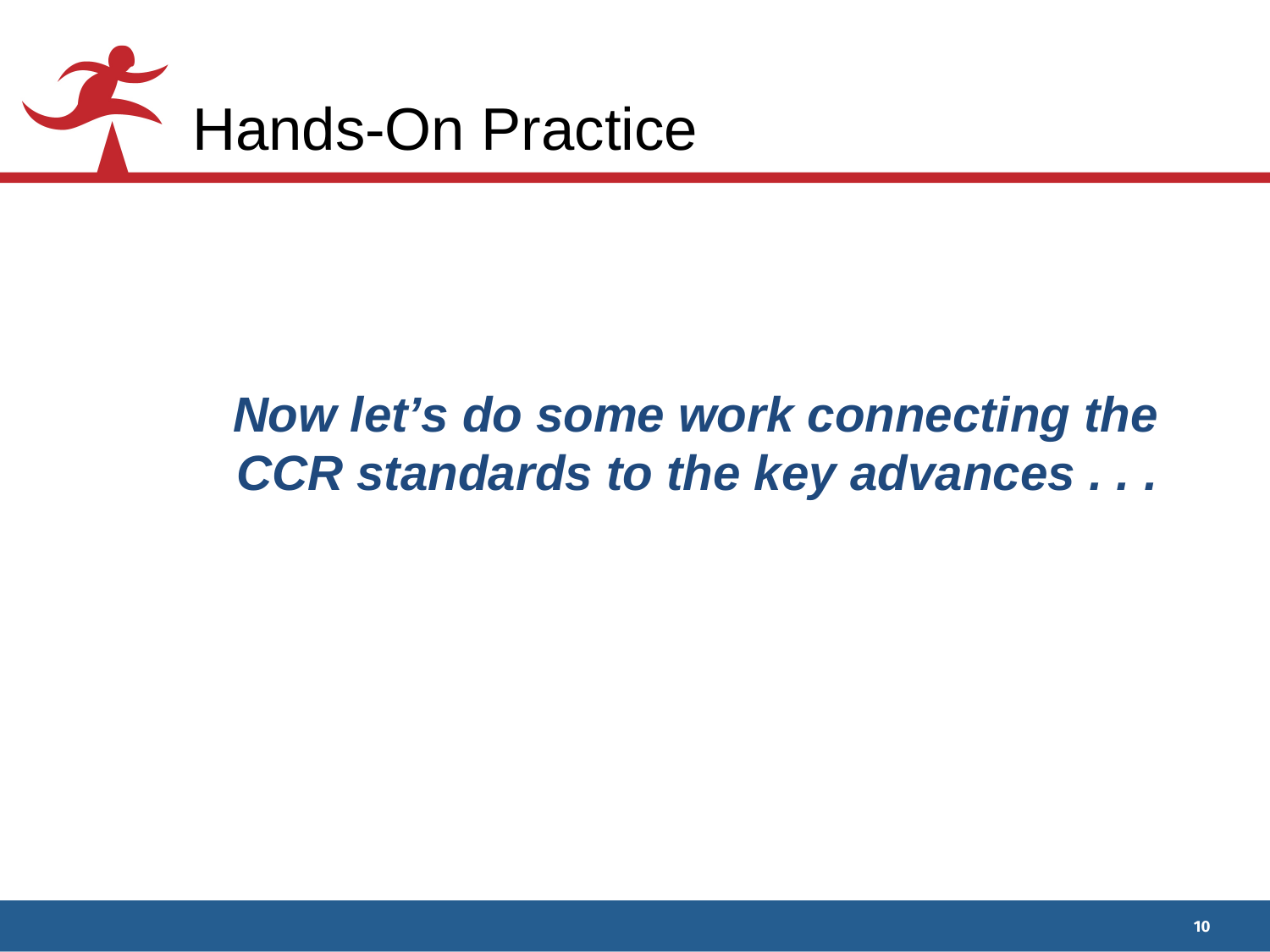

# Hands-On Practice

Now let’s do some work connecting the
CCR standards to the key advances . . .